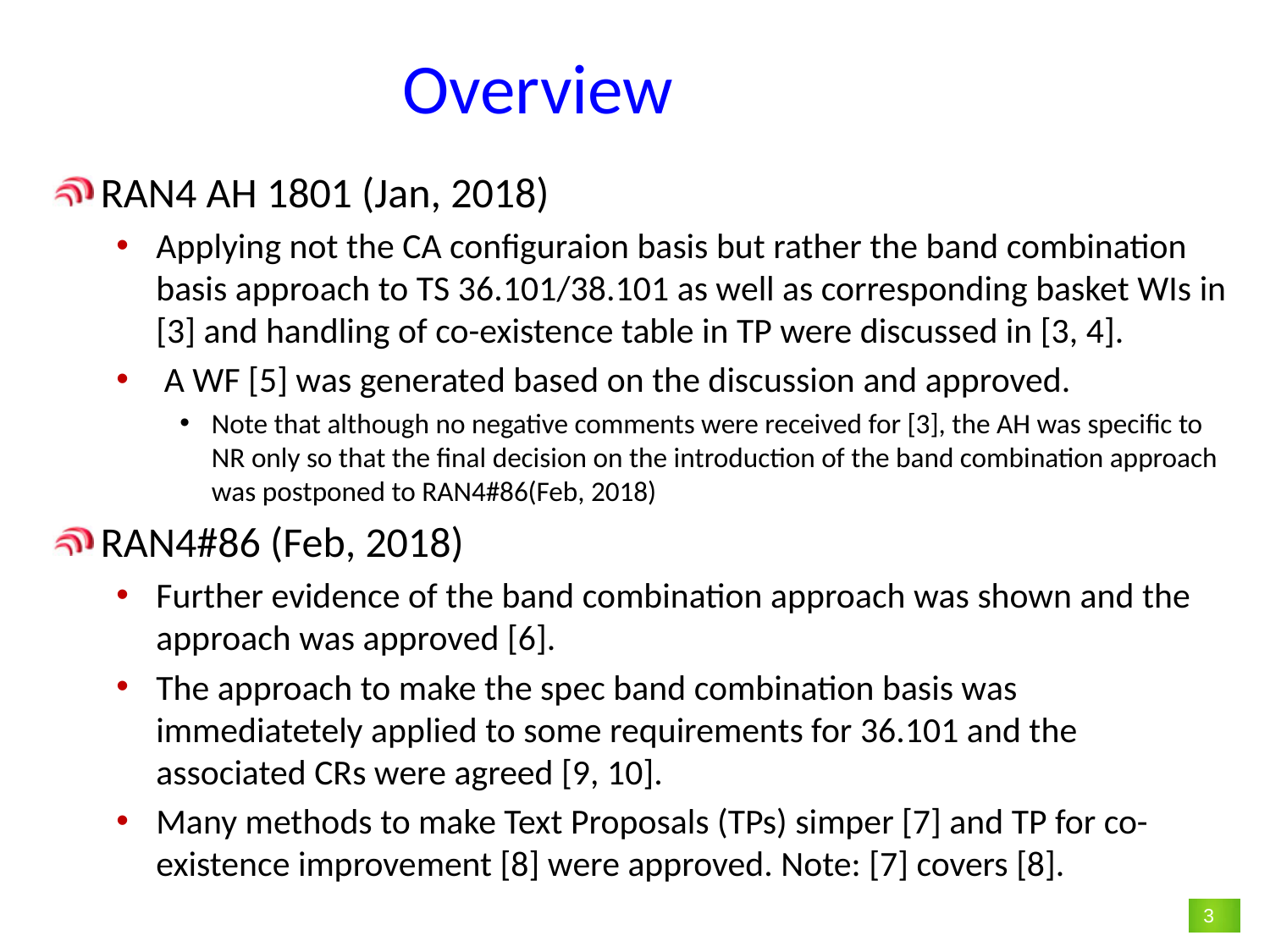

# Overview
RAN4 AH 1801 (Jan, 2018)
Applying not the CA configuraion basis but rather the band combination basis approach to TS 36.101/38.101 as well as corresponding basket WIs in [3] and handling of co-existence table in TP were discussed in [3, 4].
 A WF [5] was generated based on the discussion and approved.
Note that although no negative comments were received for [3], the AH was specific to NR only so that the final decision on the introduction of the band combination approach was postponed to RAN4#86(Feb, 2018)
RAN4#86 (Feb, 2018)
Further evidence of the band combination approach was shown and the approach was approved [6].
The approach to make the spec band combination basis was immediatetely applied to some requirements for 36.101 and the associated CRs were agreed [9, 10].
Many methods to make Text Proposals (TPs) simper [7] and TP for co-existence improvement [8] were approved. Note: [7] covers [8].